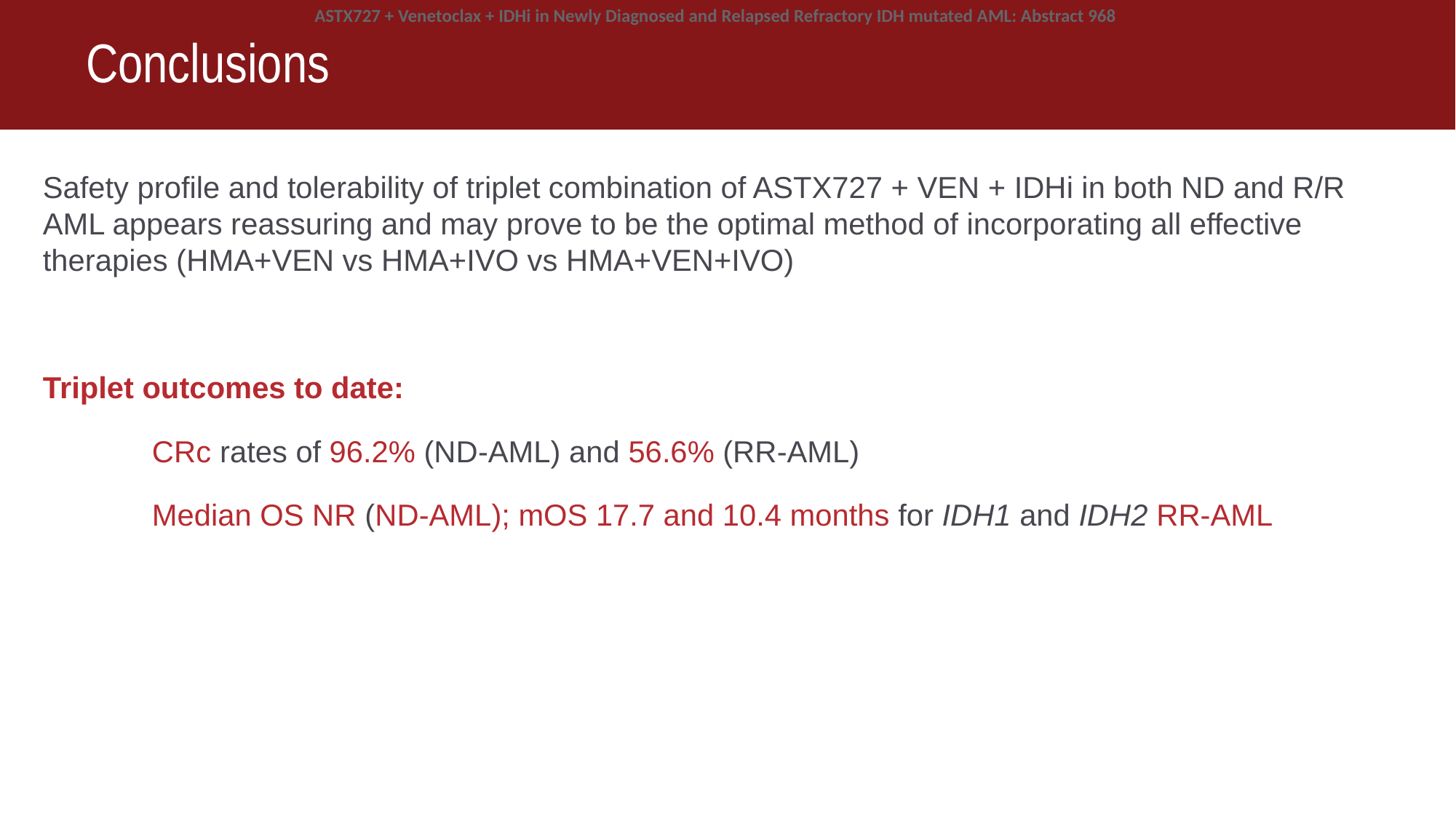

ASTX727 + Venetoclax + IDHi in Newly Diagnosed and Relapsed Refractory IDH mutated AML: Abstract 968
# Conclusions
Safety profile and tolerability of triplet combination of ASTX727 + VEN + IDHi in both ND and R/R AML appears reassuring and may prove to be the optimal method of incorporating all effective therapies (HMA+VEN vs HMA+IVO vs HMA+VEN+IVO)

Triplet outcomes to date:
	CRc rates of 96.2% (ND-AML) and 56.6% (RR-AML)
	Median OS NR (ND-AML); mOS 17.7 and 10.4 months for IDH1 and IDH2 RR-AML